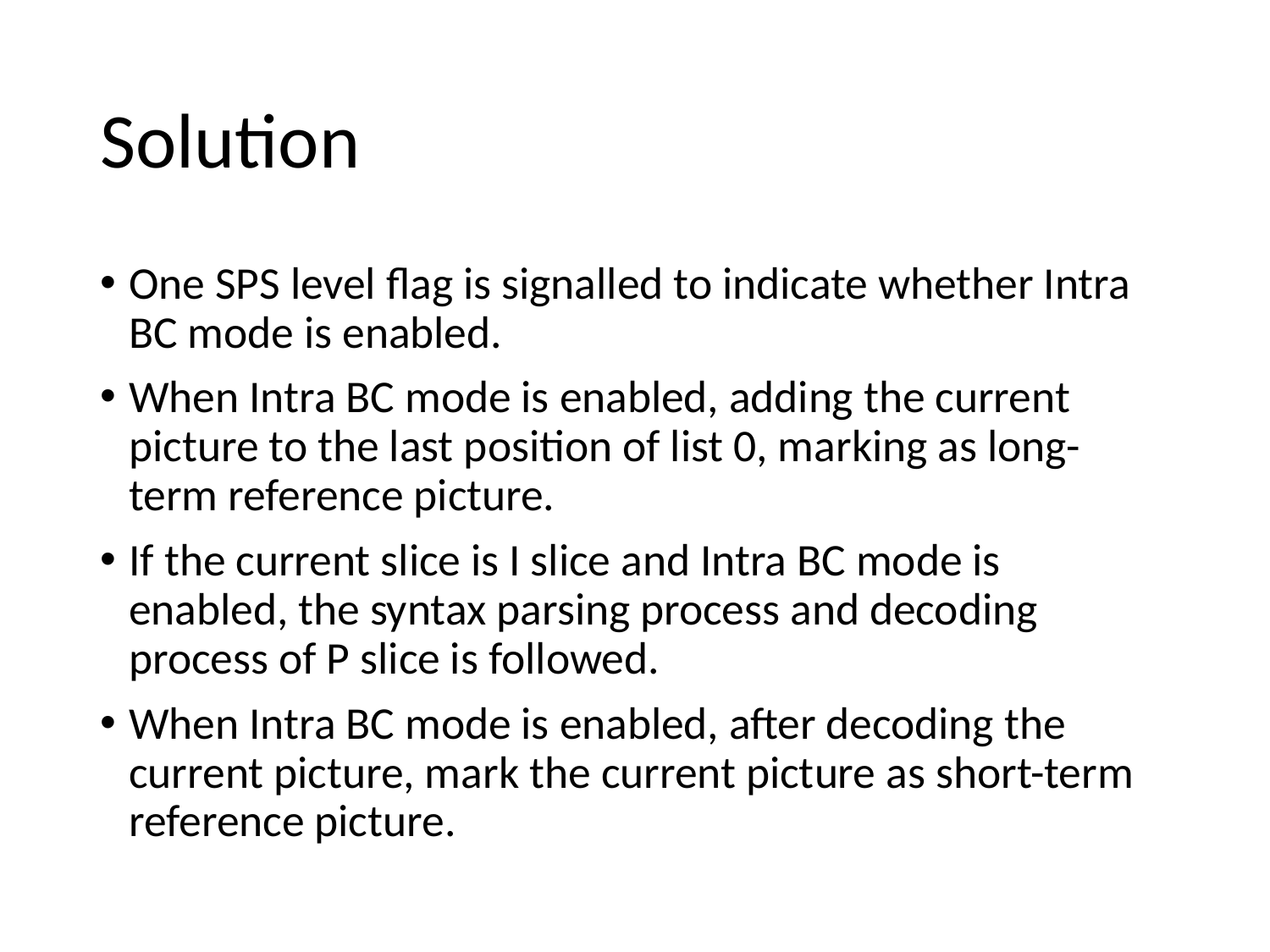

# Solution
One SPS level flag is signalled to indicate whether Intra BC mode is enabled.
When Intra BC mode is enabled, adding the current picture to the last position of list 0, marking as long-term reference picture.
If the current slice is I slice and Intra BC mode is enabled, the syntax parsing process and decoding process of P slice is followed.
When Intra BC mode is enabled, after decoding the current picture, mark the current picture as short-term reference picture.